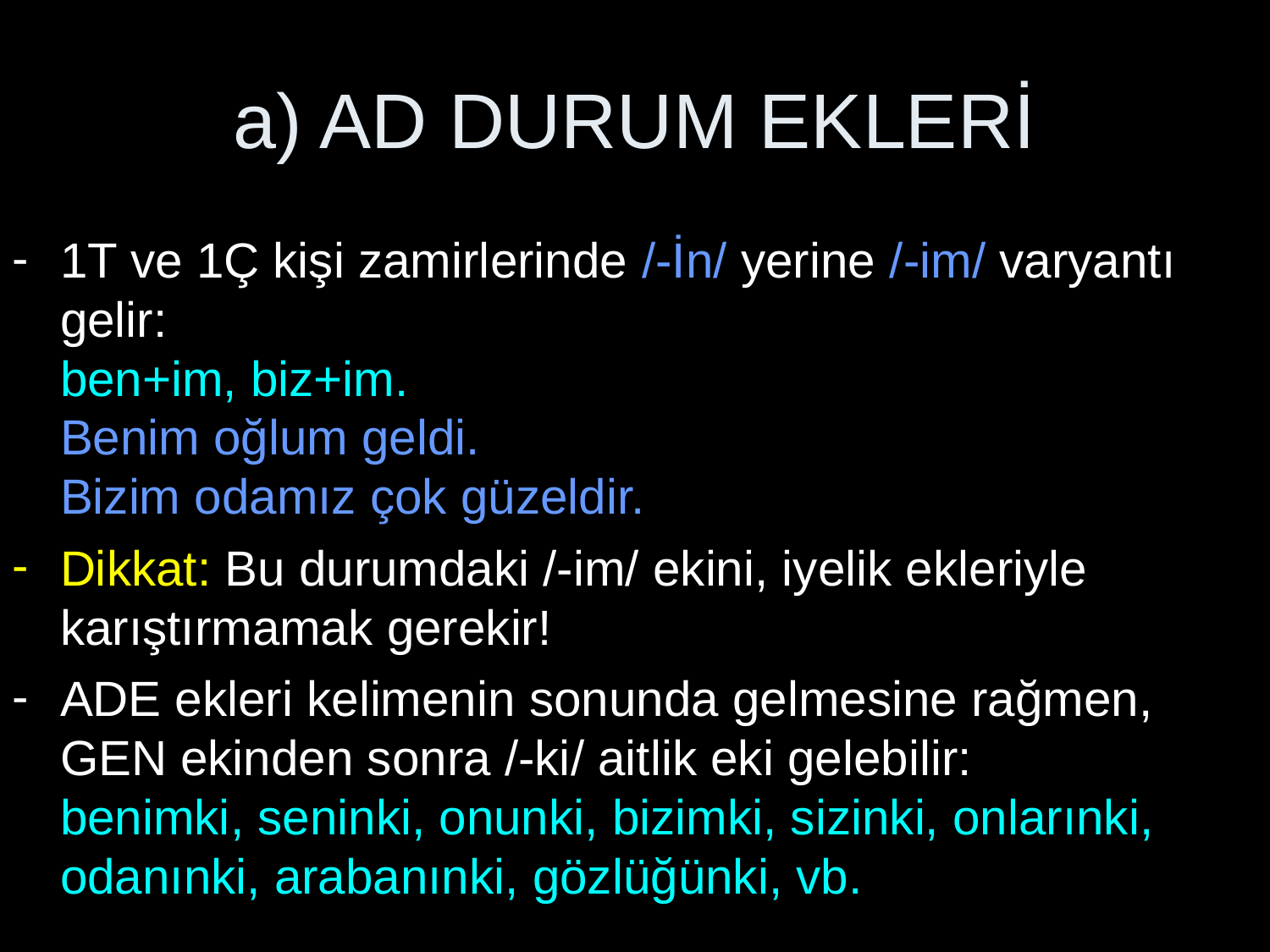

# a) AD DURUM EKLERİ
1T ve 1Ç kişi zamirlerinde /-İn/ yerine /-im/ varyantı gelir:
ben+im, biz+im.
Benim oğlum geldi.
Bizim odamız çok güzeldir.
Dikkat: Bu durumdaki /-im/ ekini, iyelik ekleriyle karıştırmamak gerekir!
ADE ekleri kelimenin sonunda gelmesine rağmen, GEN ekinden sonra /-ki/ aitlik eki gelebilir:
benimki, seninki, onunki, bizimki, sizinki, onlarınki, odanınki, arabanınki, gözlüğünki, vb.